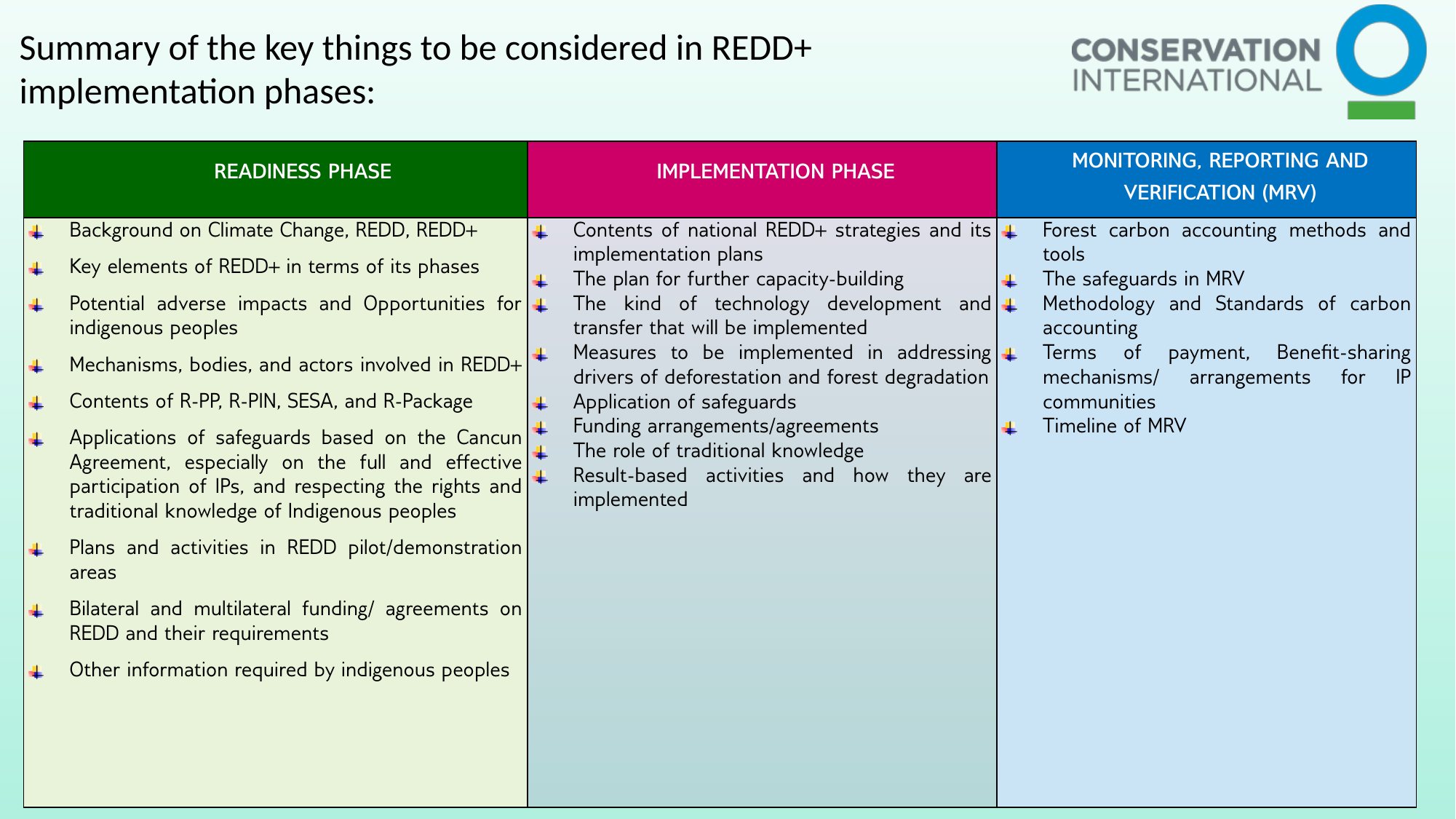

Summary of the key things to be considered in REDD+ implementation phases:
| READINESS PHASE | IMPLEMENTATION PHASE | MONITORING, REPORTING AND VERIFICATION (MRV) |
| --- | --- | --- |
| Background on Climate Change, REDD, REDD+ Key elements of REDD+ in terms of its phases Potential adverse impacts and Opportunities for indigenous peoples Mechanisms, bodies, and actors involved in REDD+ Contents of R-PP, R-PIN, SESA, and R-Package Applications of safeguards based on the Cancun Agreement, especially on the full and effective participation of IPs, and respecting the rights and traditional knowledge of Indigenous peoples Plans and activities in REDD pilot/demonstration areas Bilateral and multilateral funding/ agreements on REDD and their requirements Other information required by indigenous peoples | Contents of national REDD+ strategies and its implementation plans The plan for further capacity-building The kind of technology development and transfer that will be implemented Measures to be implemented in addressing drivers of deforestation and forest degradation Application of safeguards Funding arrangements/agreements The role of traditional knowledge Result-based activities and how they are implemented | Forest carbon accounting methods and tools The safeguards in MRV Methodology and Standards of carbon accounting Terms of payment, Benefit-sharing mechanisms/ arrangements for IP communities Timeline of MRV |